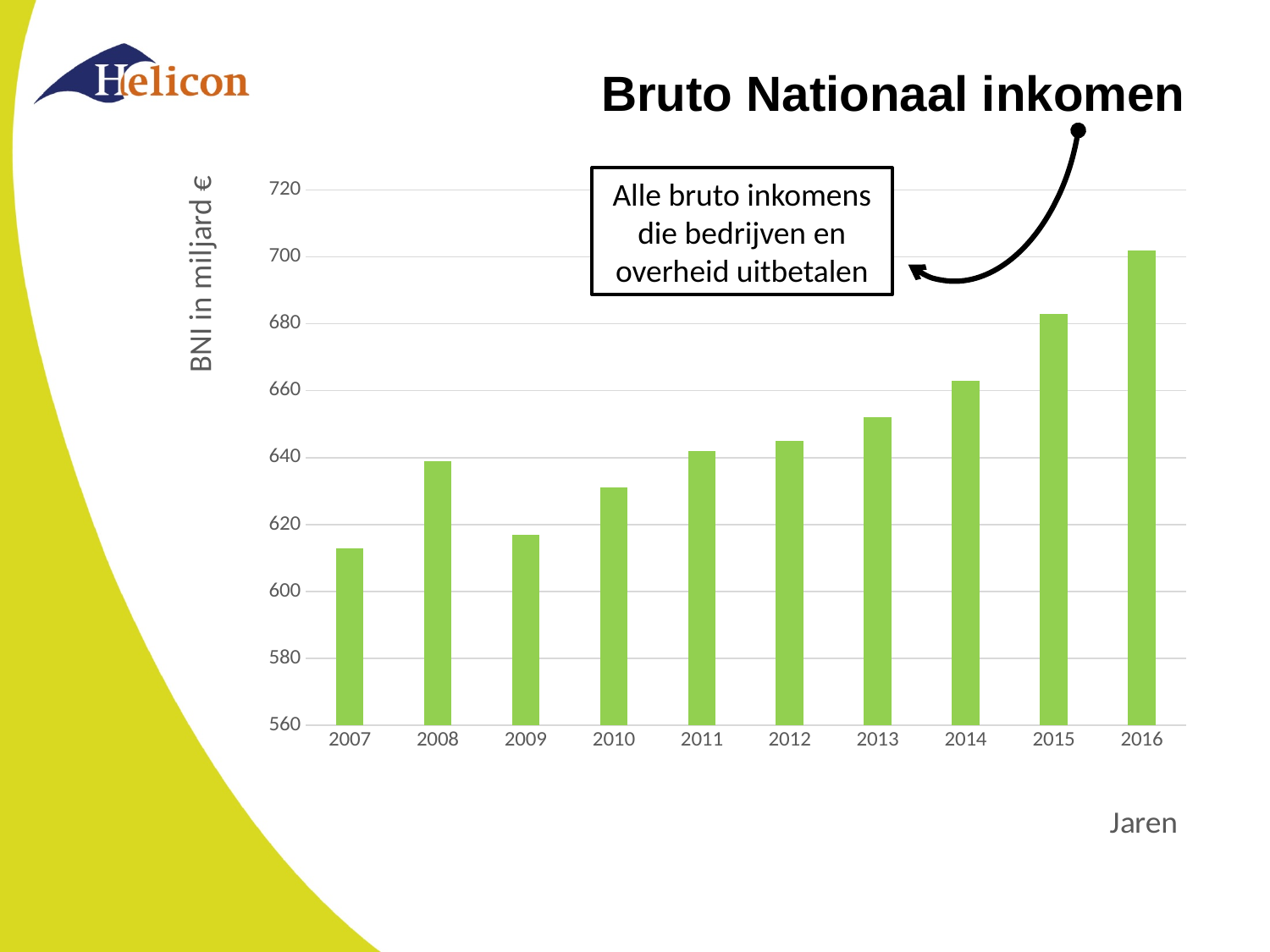

# Bruto Nationaal inkomen

### Chart

| Category |  |
|---|---|
| 2007 | 613.0 |
| 2008 | 639.0 |
| 2009 | 617.0 |
| 2010 | 631.0 |
| 2011 | 642.0 |
| 2012 | 645.0 |
| 2013 | 652.0 |
| 2014 | 663.0 |
| 2015 | 683.0 |
| 2016 | 702.0 |
Alle bruto inkomens die bedrijven en overheid uitbetalen